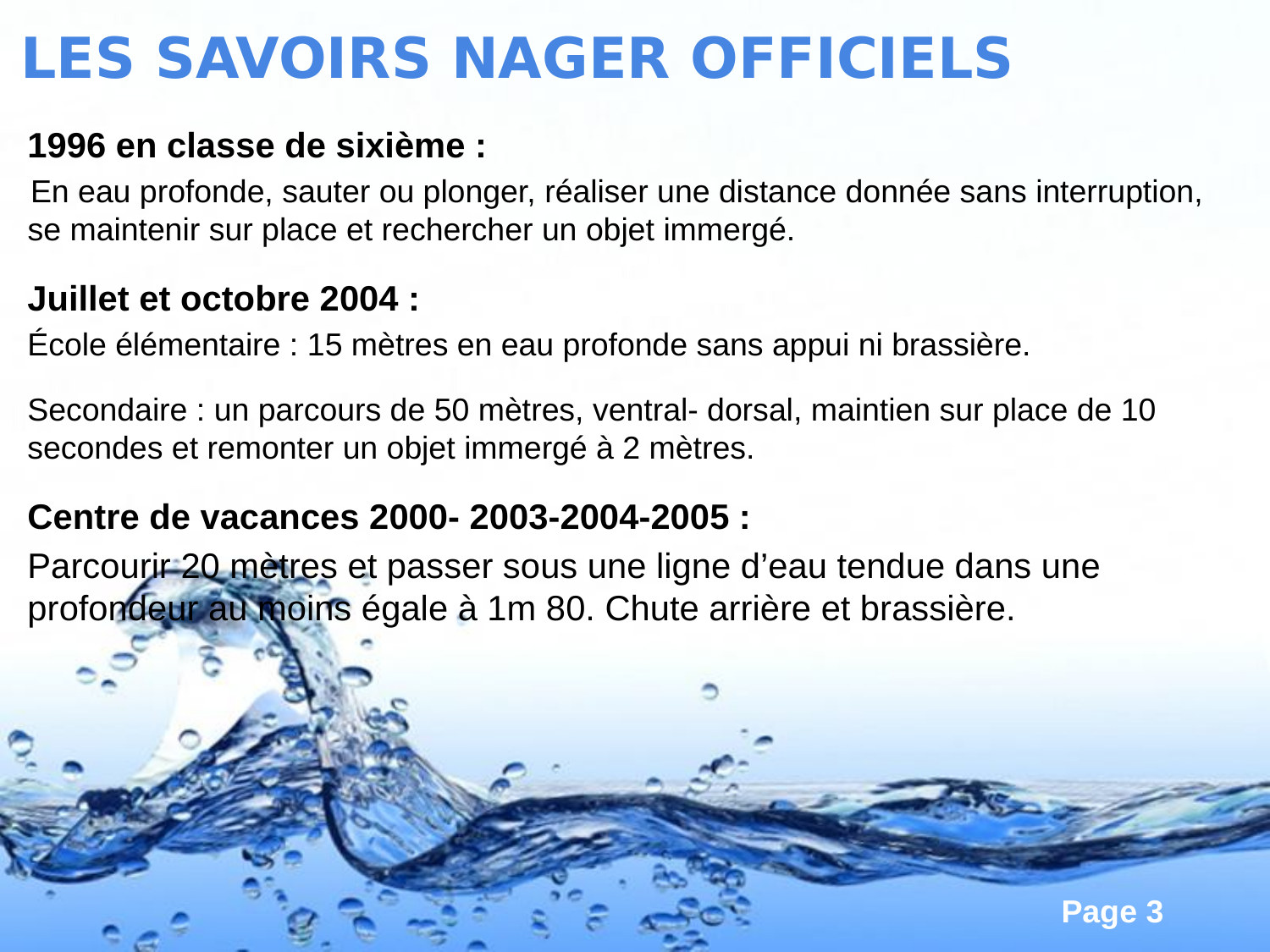

LES SAVOIRS NAGER OFFICIELS

1996 en classe de sixième :
En eau profonde, sauter ou plonger, réaliser une distance donnée sans interruption, se maintenir sur place et rechercher un objet immergé.
Juillet et octobre 2004 :
École élémentaire : 15 mètres en eau profonde sans appui ni brassière.
Secondaire : un parcours de 50 mètres, ventral- dorsal, maintien sur place de 10 secondes et remonter un objet immergé à 2 mètres.
Centre de vacances 2000- 2003-2004-2005 :
Parcourir 20 mètres et passer sous une ligne d’eau tendue dans une profondeur au moins égale à 1m 80. Chute arrière et brassière.